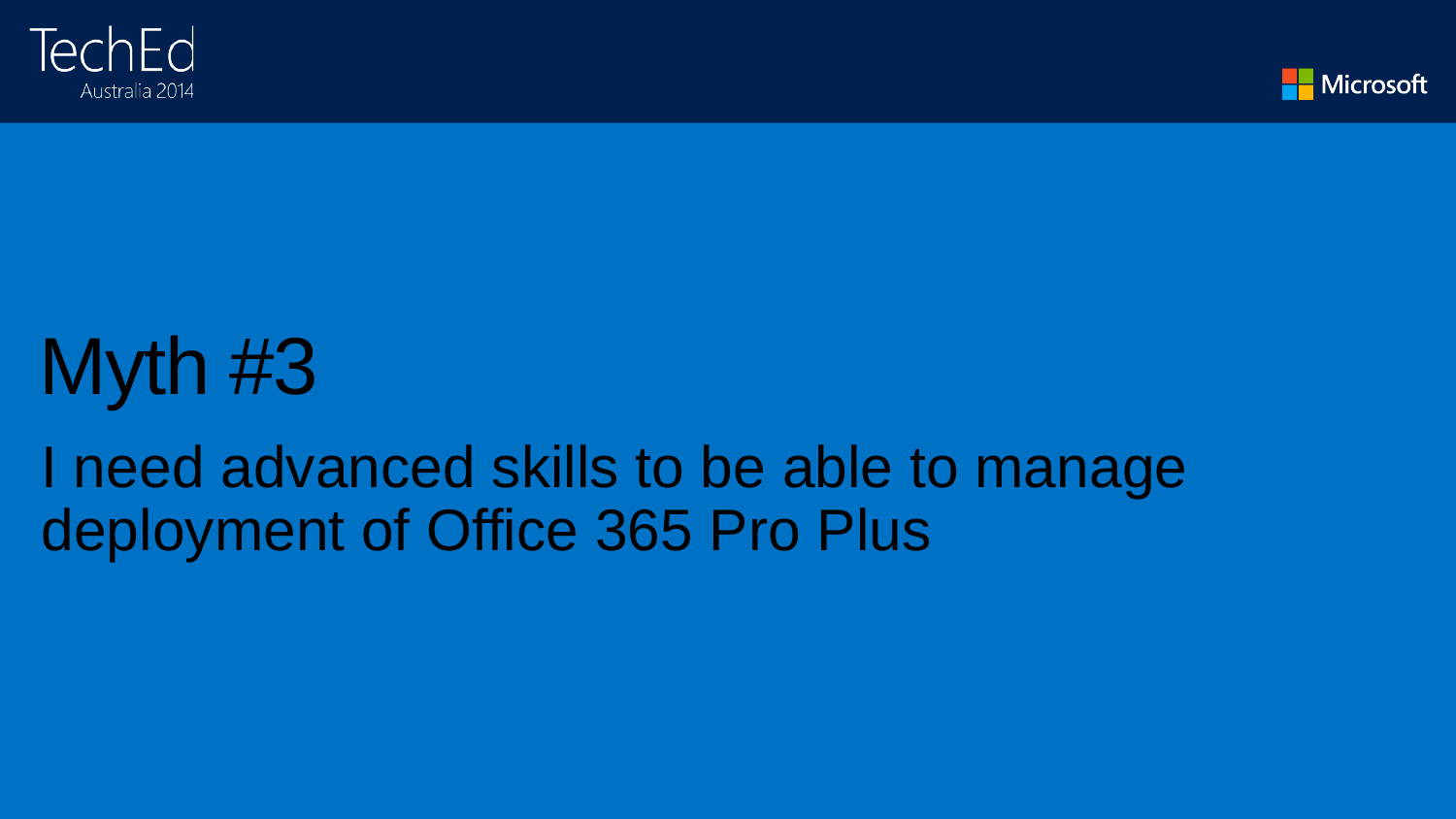

# Myth #3
I need advanced skills to be able to manage deployment of Office 365 Pro Plus